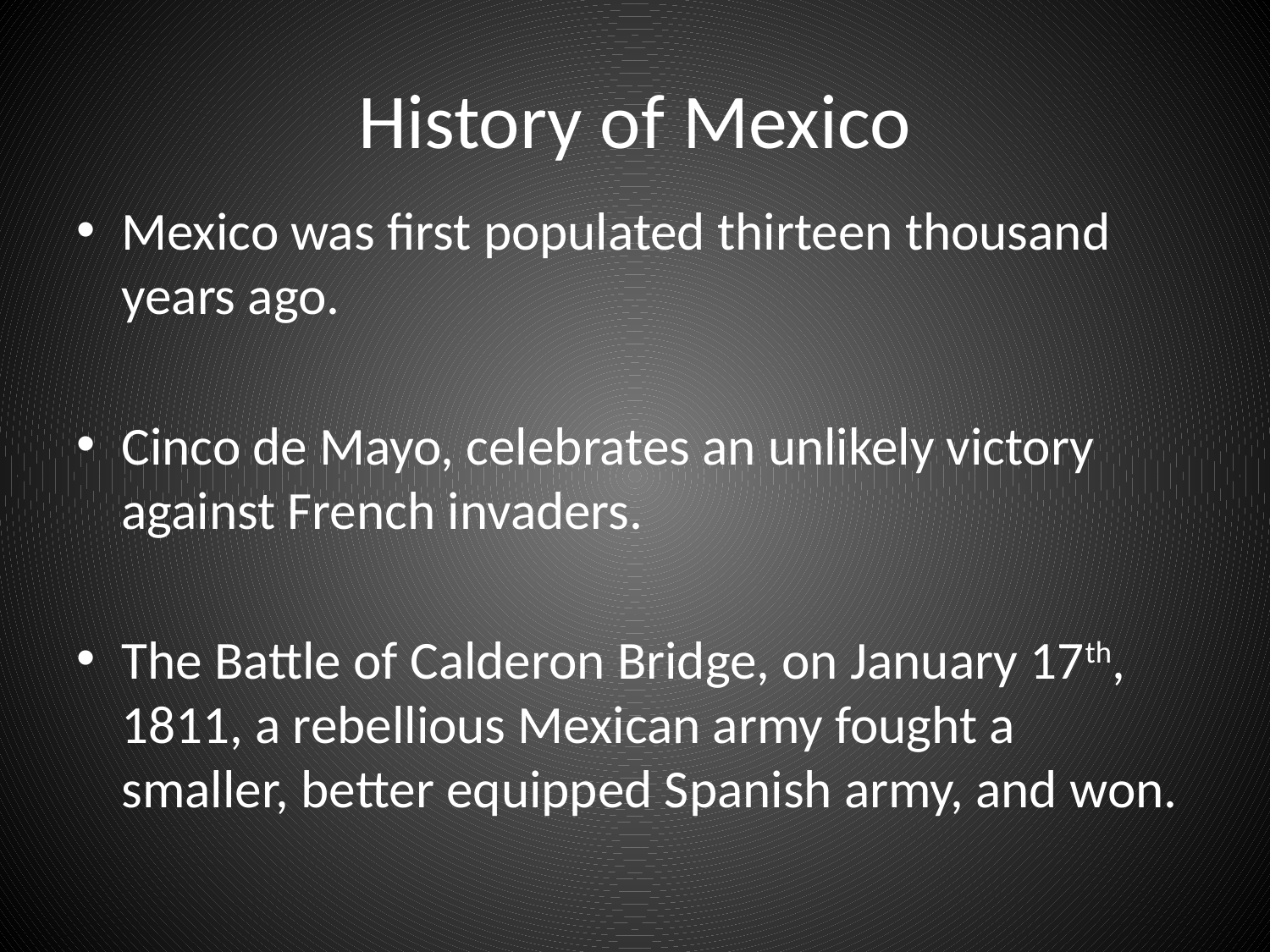

# History of Mexico
Mexico was first populated thirteen thousand years ago.

Cinco de Mayo, celebrates an unlikely victory against French invaders.

The Battle of Calderon Bridge, on January 17th, 1811, a rebellious Mexican army fought a smaller, better equipped Spanish army, and won.